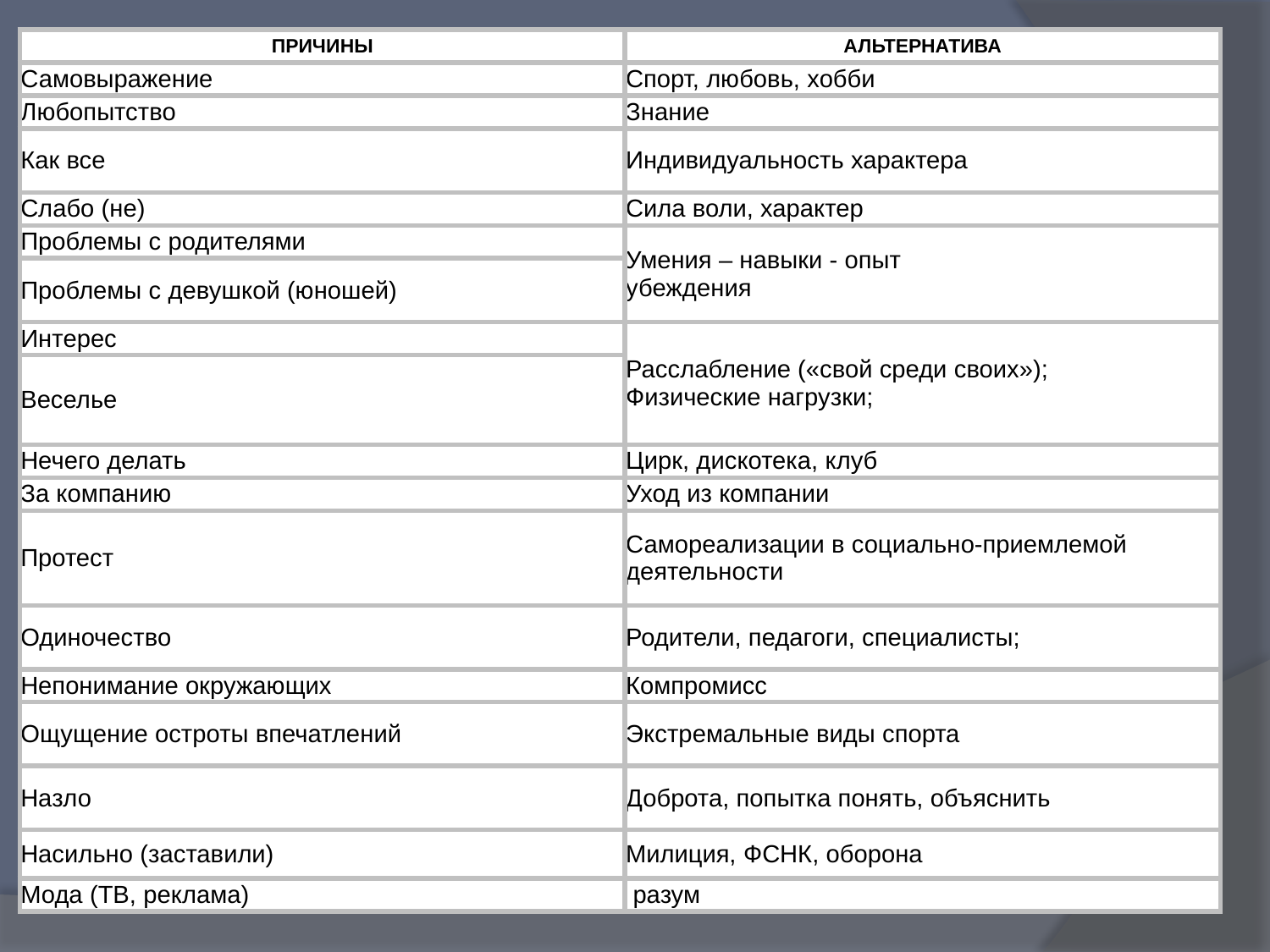

| ПРИЧИНЫ | АЛЬТЕРНАТИВА |
| --- | --- |
| Самовыражение | Спорт, любовь, хобби |
| Любопытство | Знание |
| Как все | Индивидуальность характера |
| Слабо (не) | Сила воли, характер |
| Проблемы с родителями | Умения – навыки - опыт убеждения |
| Проблемы с девушкой (юношей) |  |
| Интерес | Расслабление («свой среди своих»); Физические нагрузки; |
| Веселье |  |
| Нечего делать | Цирк, дискотека, клуб |
| За компанию | Уход из компании |
| Протест | Самореализации в социально-приемлемой деятельности |
| Одиночество | Родители, педагоги, специалисты; |
| Непонимание окружающих | Компромисс |
| Ощущение остроты впечатлений | Экстремальные виды спорта |
| Назло | Доброта, попытка понять, объяснить |
| Насильно (заставили) | Милиция, ФСНК, оборона |
| Мода (ТВ, реклама) | разум |